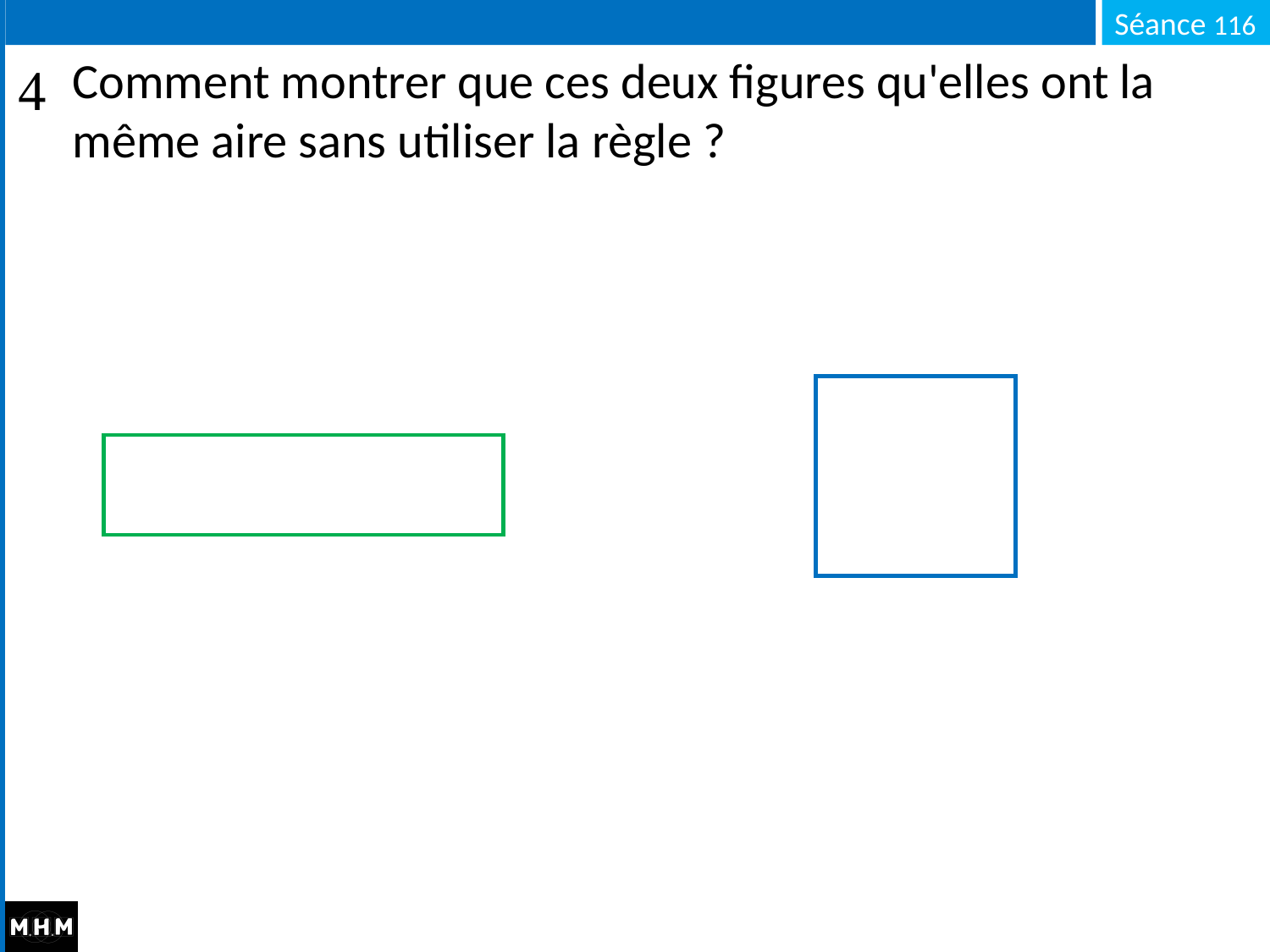

Comment montrer que ces deux figures qu'elles ont la même aire sans utiliser la règle ?